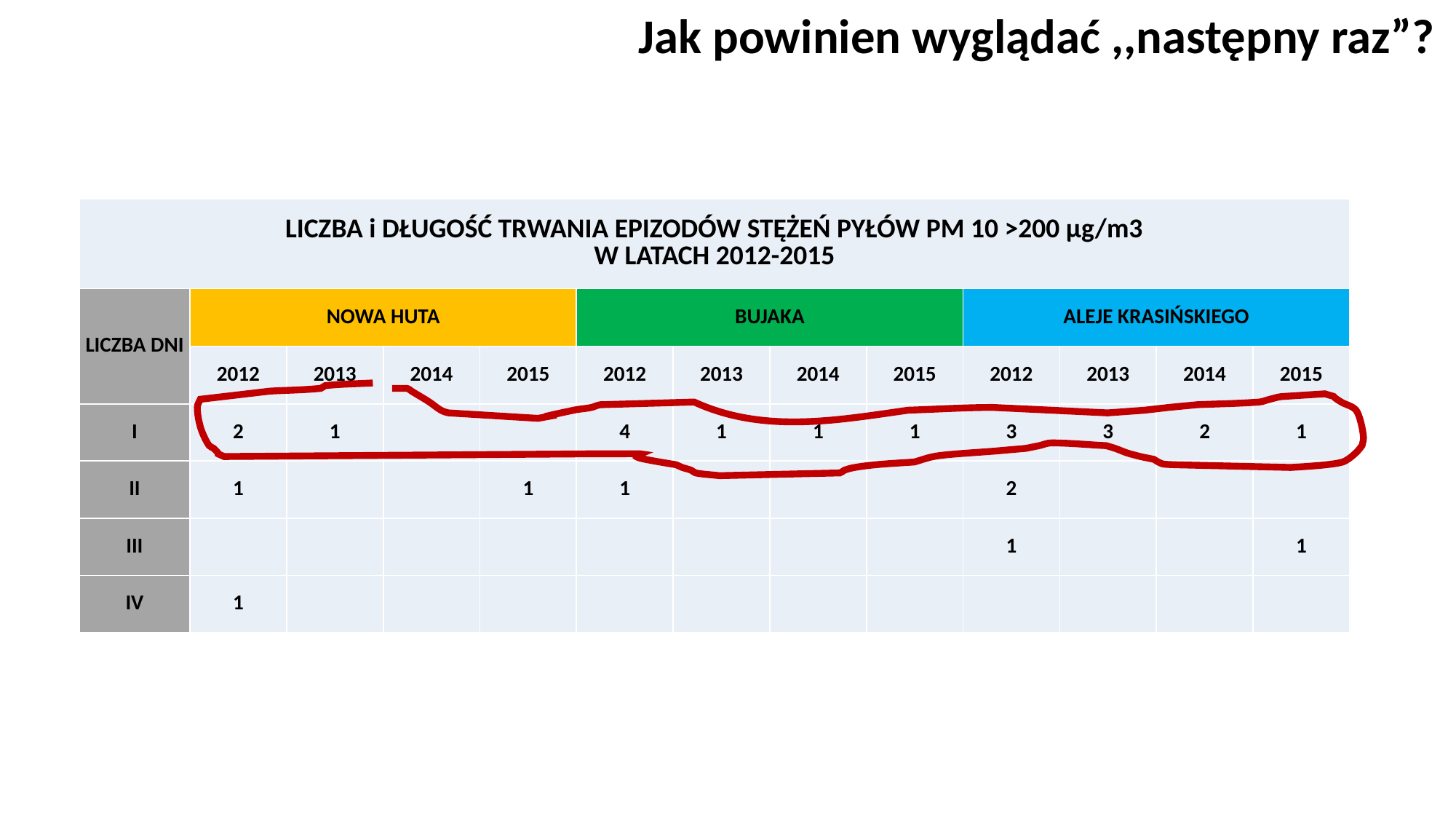

Jak powinien wyglądać ,,następny raz”?
| LICZBA i DŁUGOŚĆ TRWANIA EPIZODÓW STĘŻEŃ PYŁÓW PM 10 >200 µg/m3 W LATACH 2012-2015 |  |  |  |  |  |  |  |  |  |  |  |  |
| --- | --- | --- | --- | --- | --- | --- | --- | --- | --- | --- | --- | --- |
| LICZBA DNI | NOWA HUTA |  |  |  | BUJAKA |  |  |  | ALEJE KRASIŃSKIEGO |  |  |  |
|  | 2012 | 2013 | 2014 | 2015 | 2012 | 2013 | 2014 | 2015 | 2012 | 2013 | 2014 | 2015 |
| I | 2 | 1 |  |  | 4 | 1 | 1 | 1 | 3 | 3 | 2 | 1 |
| II | 1 |  |  | 1 | 1 |  |  |  | 2 |  |  |  |
| III |  |  |  |  |  |  |  |  | 1 |  |  | 1 |
| IV | 1 |  |  |  |  |  |  |  |  |  |  |  |